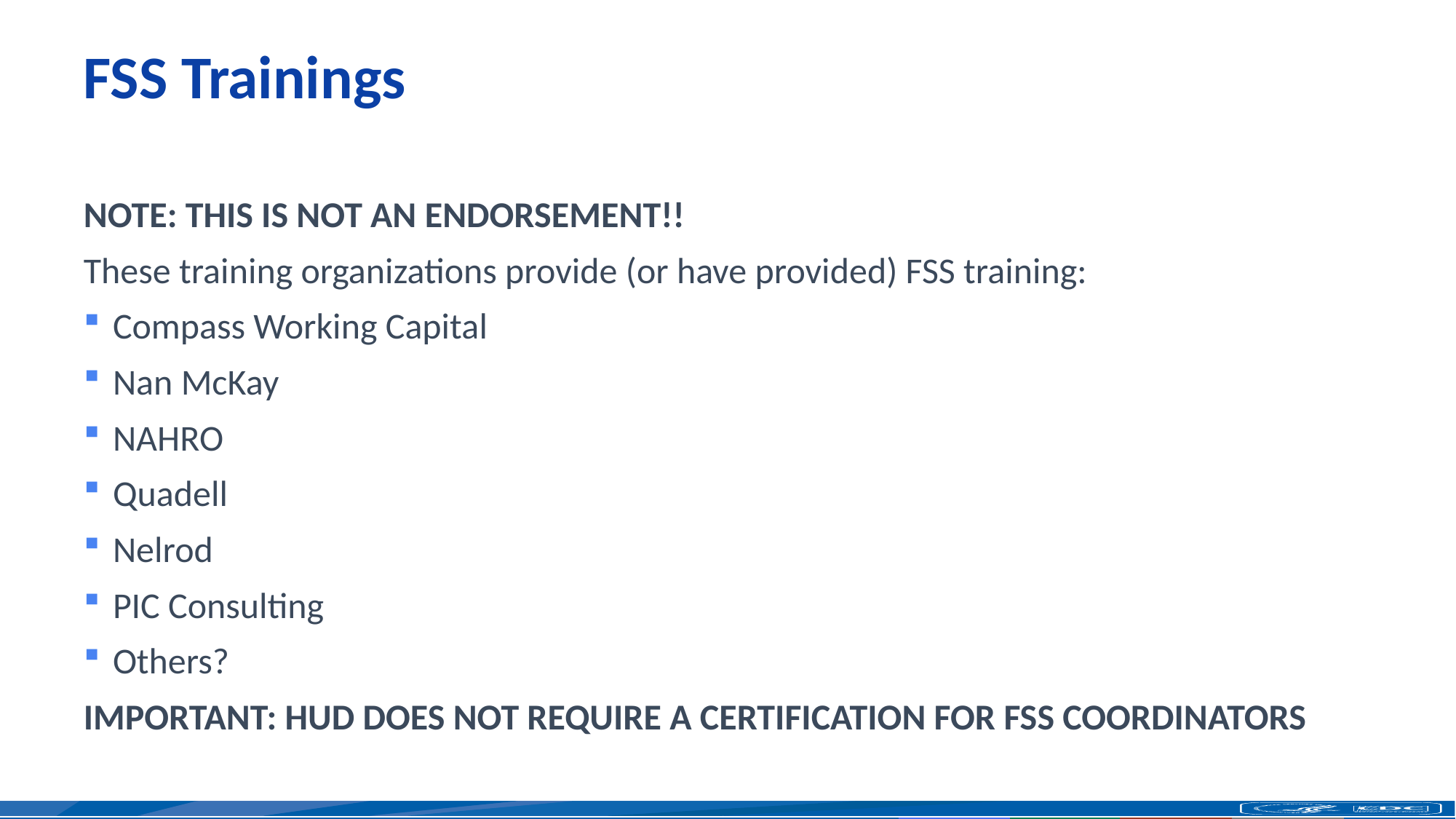

# FSS Trainings
NOTE: THIS IS NOT AN ENDORSEMENT!!
These training organizations provide (or have provided) FSS training:
Compass Working Capital
Nan McKay
NAHRO
Quadell
Nelrod
PIC Consulting
Others?
IMPORTANT: HUD DOES NOT REQUIRE A CERTIFICATION FOR FSS COORDINATORS